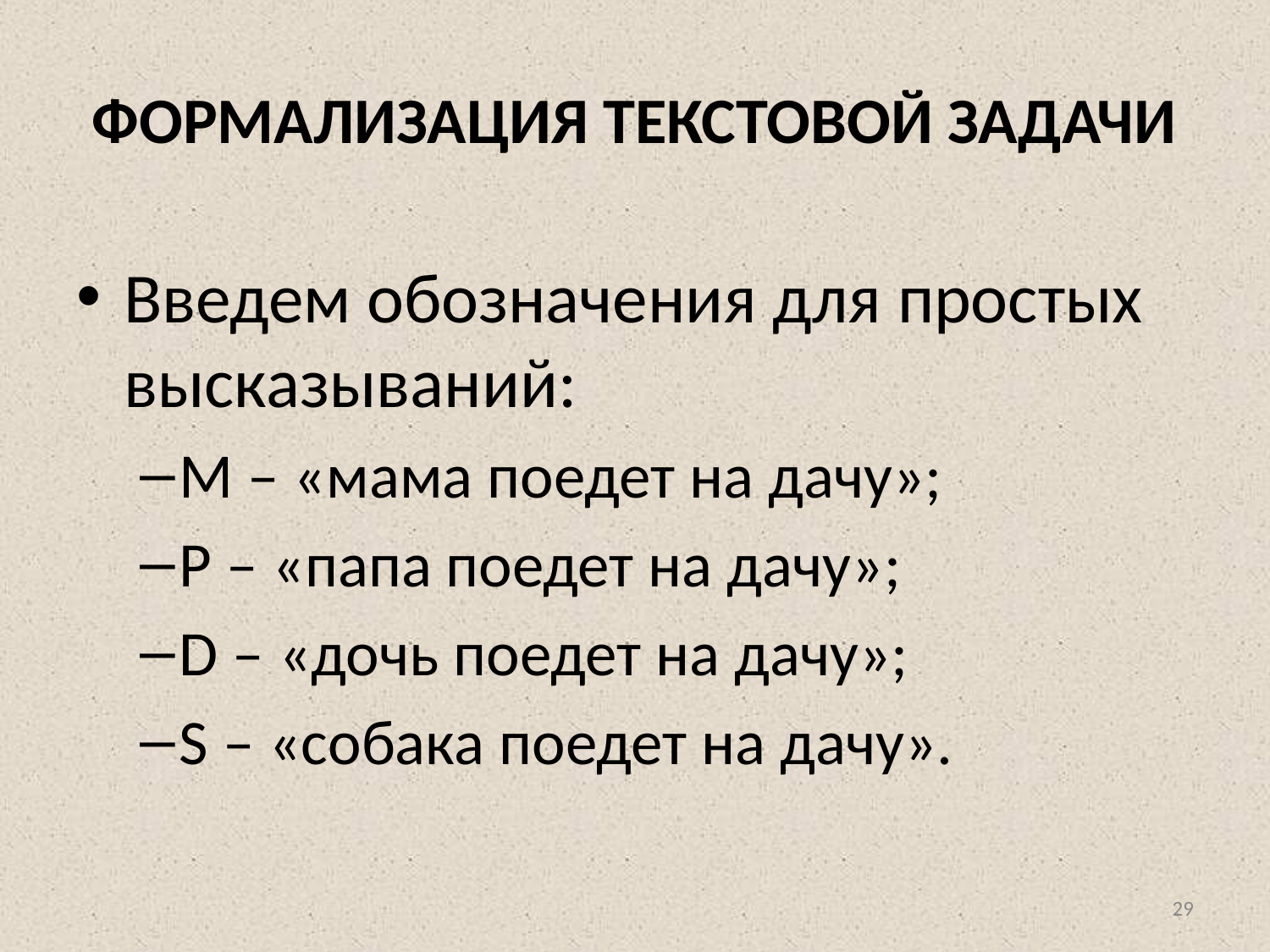

# ФОРМАЛИЗАЦИЯ ТЕКСТОВОЙ ЗАДАЧИ
Введем обозначения для простых высказываний:
M – «мама поедет на дачу»;
P – «папа поедет на дачу»;
D – «дочь поедет на дачу»;
S – «собака поедет на дачу».

29